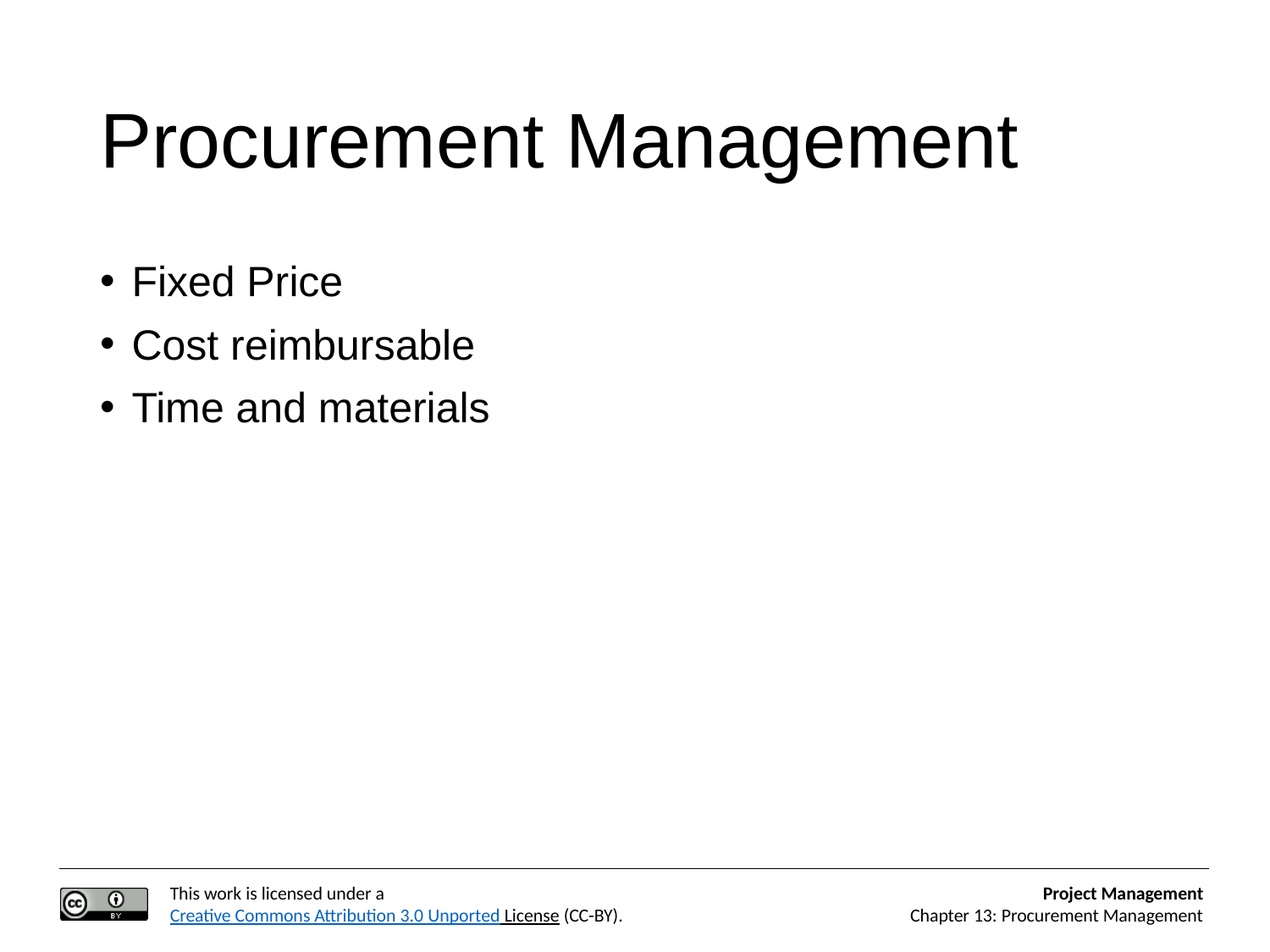

# Procurement Management
Fixed Price
Cost reimbursable
Time and materials